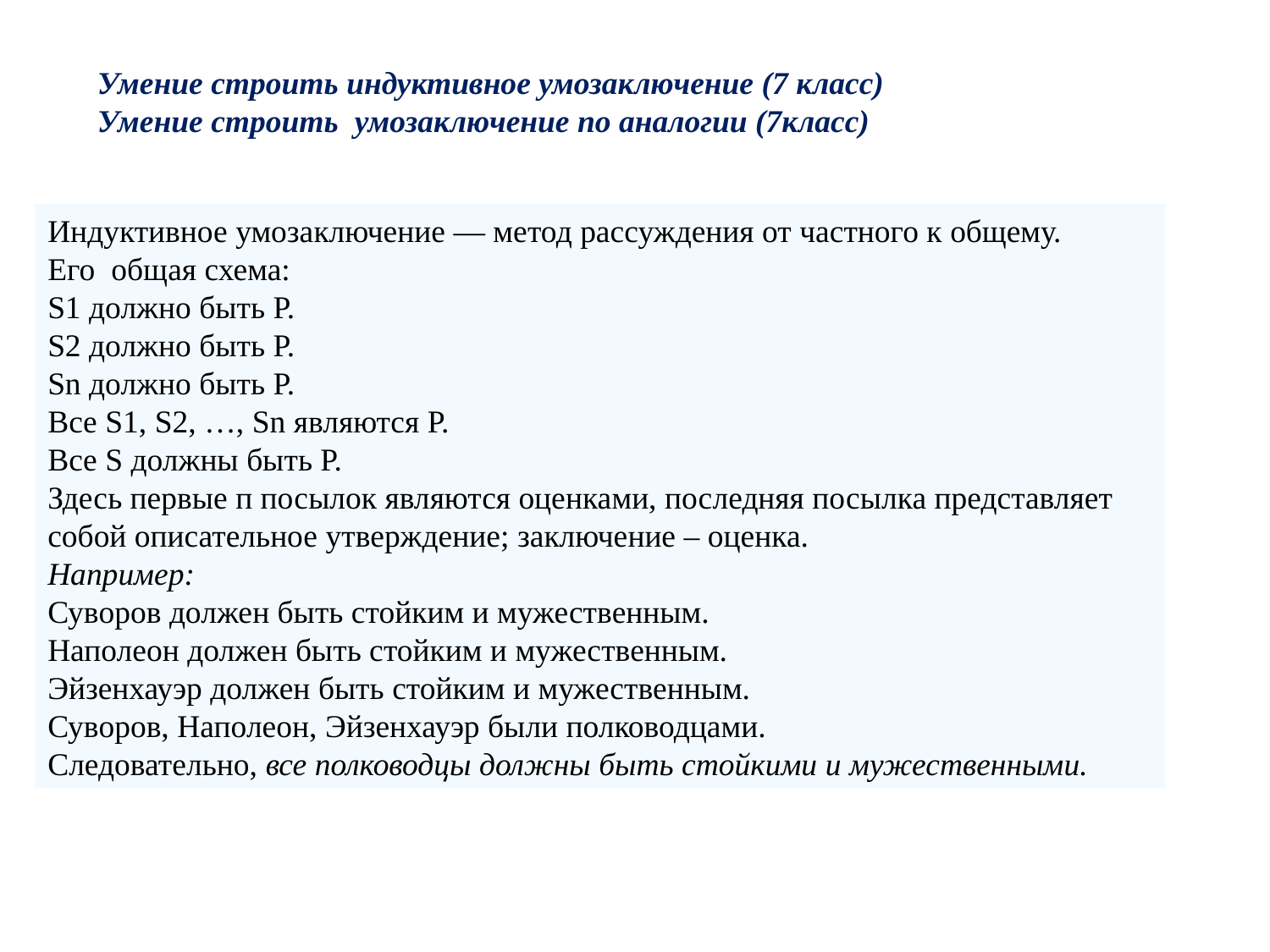

Умение строить индуктивное умозаключение (7 класс)
Умение строить  умозаключение по аналогии (7класс)
Индуктивное умозаключение — метод рассуждения от частного к общему.
Его  общая схема:
S1 должно быть Р.
S2 должно быть Р.
Sn должно быть Р.
Все S1, S2, …, Sn являются Р.
Все S должны быть Р.
Здесь первые п посылок являются оценками, последняя посылка представляет собой описательное утверждение; заключение – оценка.
Например:
Суворов должен быть стойким и мужественным.
Наполеон должен быть стойким и мужественным.
Эйзенхауэр должен быть стойким и мужественным.
Суворов, Наполеон, Эйзенхауэр были полководцами.
Следовательно, все полководцы должны быть стойкими и мужественными.